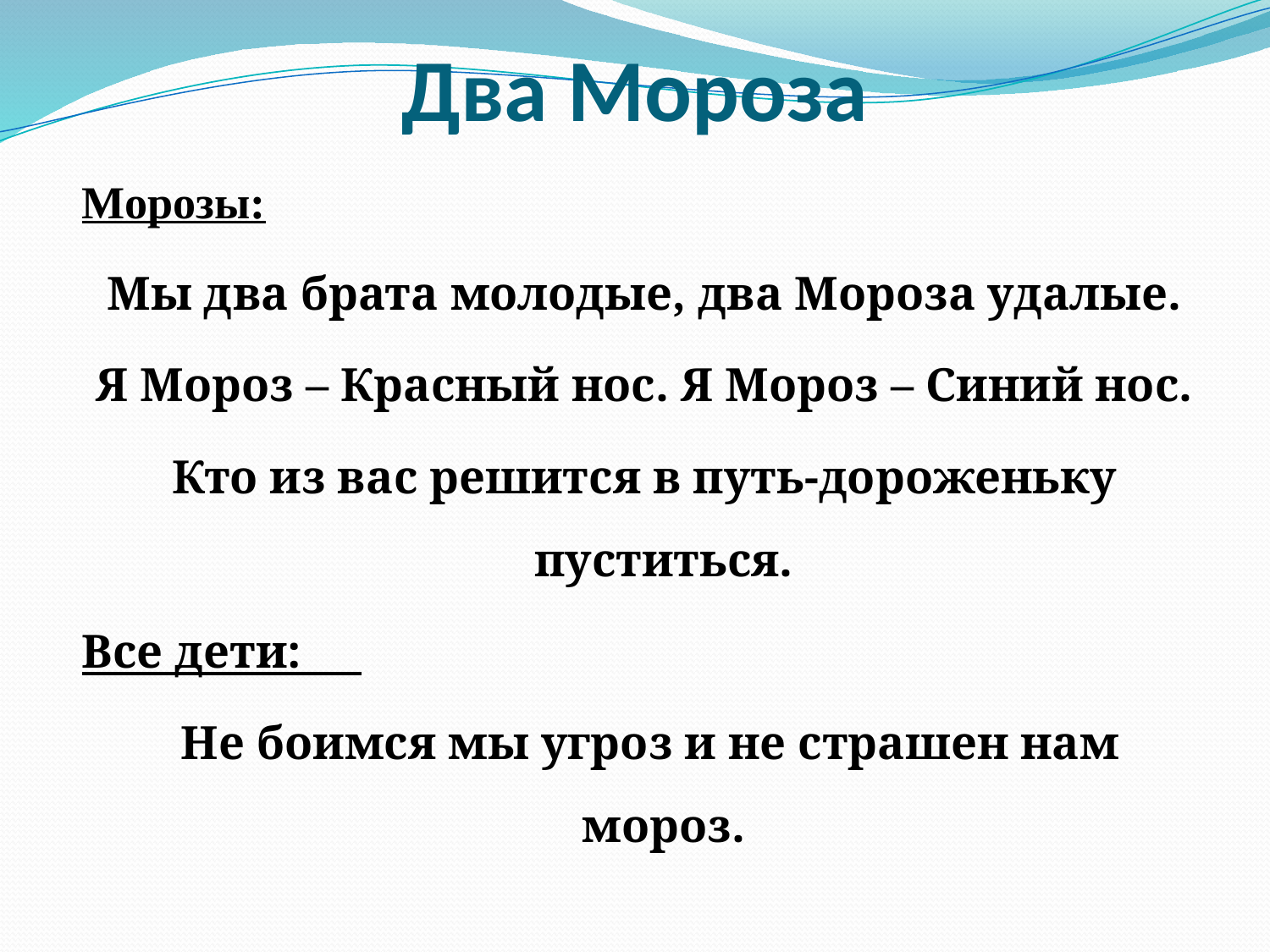

# Два Мороза
Морозы:
Мы два брата молодые, два Мороза удалые.
Я Мороз – Красный нос. Я Мороз – Синий нос.
Кто из вас решится в путь-дороженьку пуститься.
Все дети:
 Не боимся мы угроз и не страшен нам мороз.